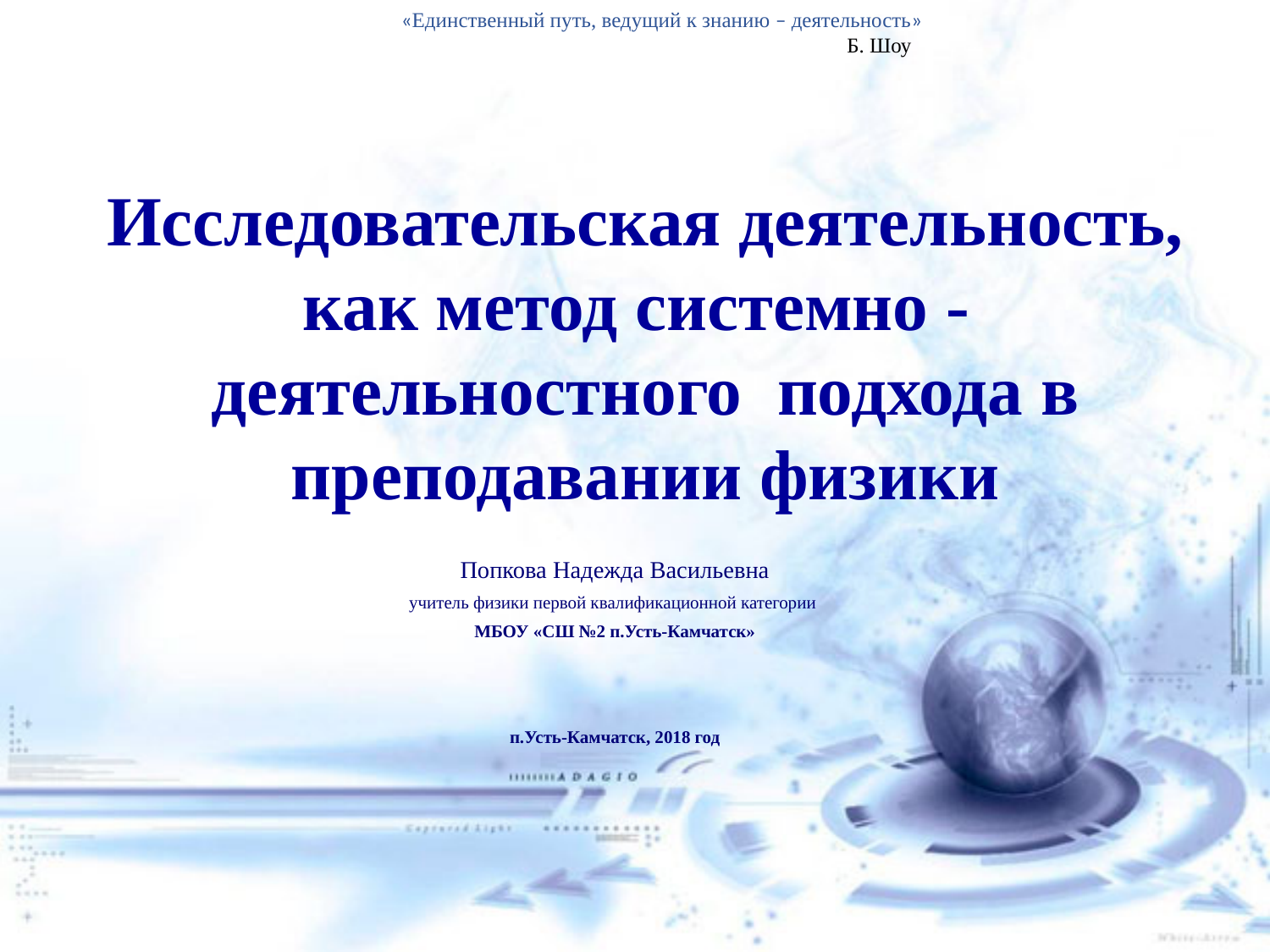

«Единственный путь, ведущий к знанию – деятельность»
Б. Шоу
# Исследовательская деятельность, как метод системно -  деятельностного  подхода в преподавании физики
Попкова Надежда Васильевна
учитель физики первой квалификационной категории
МБОУ «СШ №2 п.Усть-Камчатск»

п.Усть-Камчатск, 2018 год